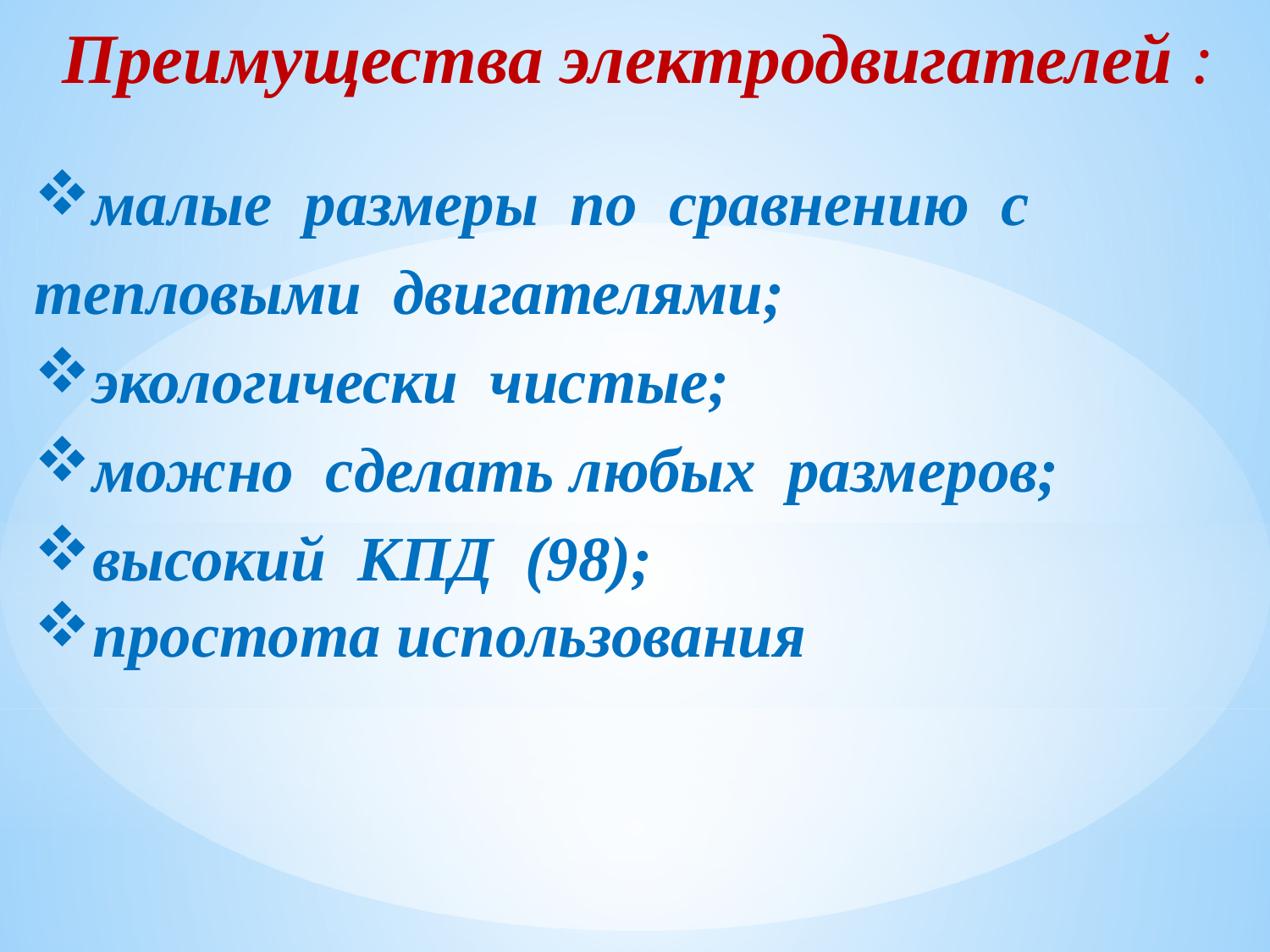

Преимущества электродвигателей :
малые  размеры  по  сравнению  с
тепловыми  двигателями;
экологически  чистые;
можно  сделать любых  размеров;
высокий  КПД  (98);
простота использования